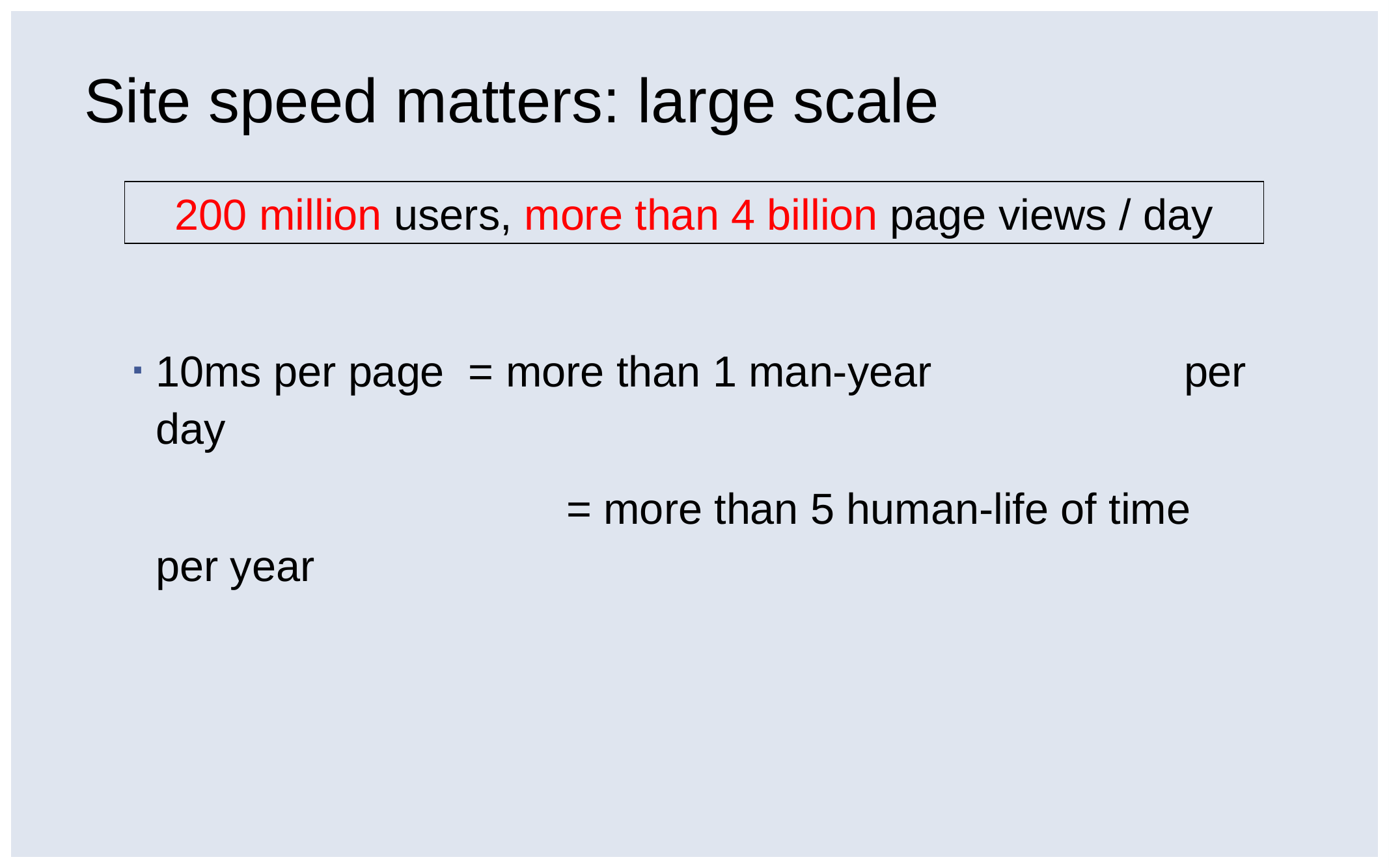

# Site speed matters: large scale
200 million users, more than 4 billion page views / day

10ms per page  = more than 1 man-year                     per day
                                    = more than 5 human-life of time per year